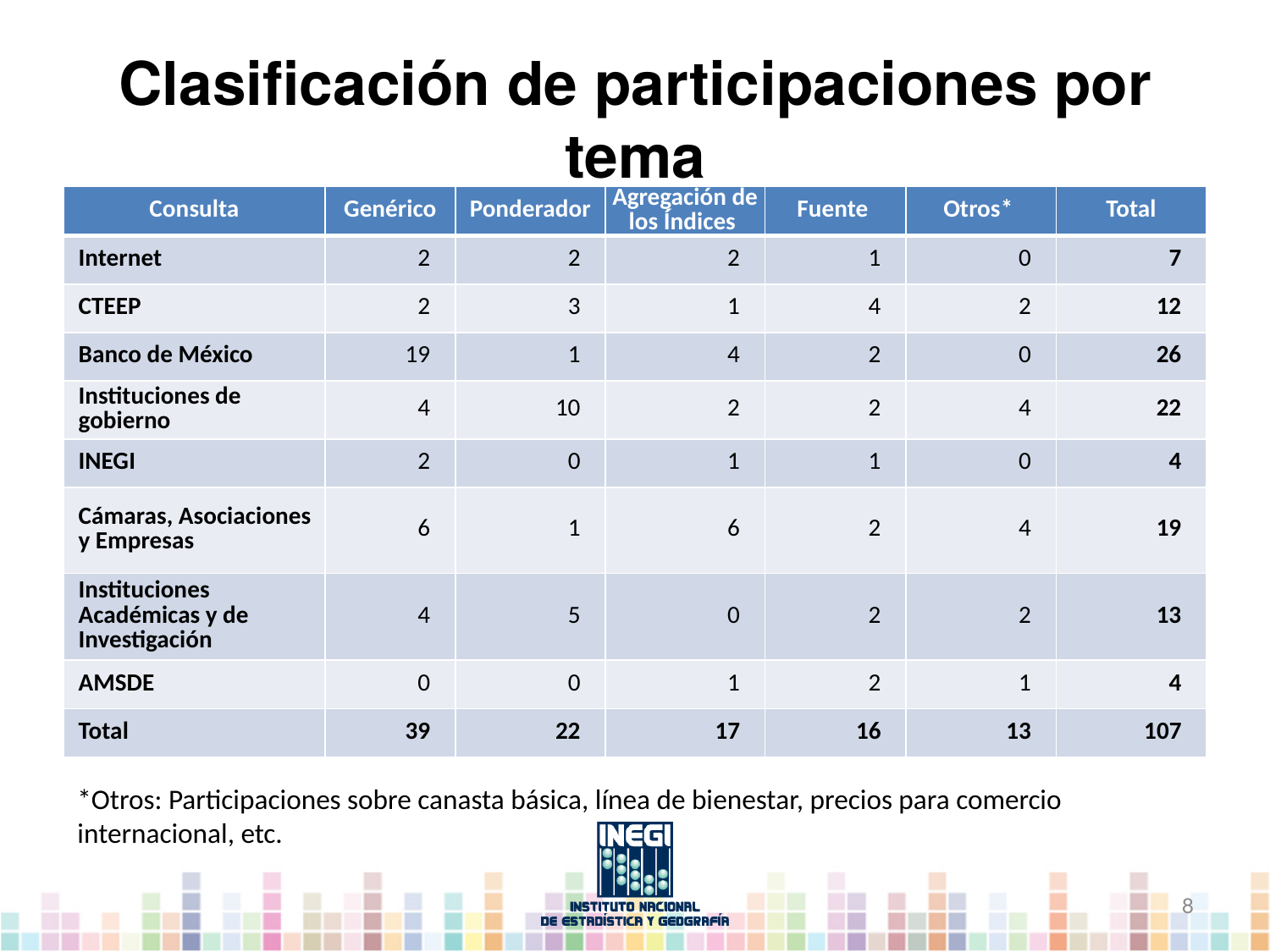

# Clasificación de participaciones por tema
| Consulta | Genérico | Ponderador | Agregación de los Índices | Fuente | Otros\* | Total |
| --- | --- | --- | --- | --- | --- | --- |
| Internet | 2 | 2 | 2 | 1 | 0 | 7 |
| CTEEP | 2 | 3 | 1 | 4 | 2 | 12 |
| Banco de México | 19 | 1 | 4 | 2 | 0 | 26 |
| Instituciones de gobierno | 4 | 10 | 2 | 2 | 4 | 22 |
| INEGI | 2 | 0 | 1 | 1 | 0 | 4 |
| Cámaras, Asociaciones y Empresas | 6 | 1 | 6 | 2 | 4 | 19 |
| Instituciones Académicas y de Investigación | 4 | 5 | 0 | 2 | 2 | 13 |
| AMSDE | 0 | 0 | 1 | 2 | 1 | 4 |
| Total | 39 | 22 | 17 | 16 | 13 | 107 |
*Otros: Participaciones sobre canasta básica, línea de bienestar, precios para comercio internacional, etc.
8